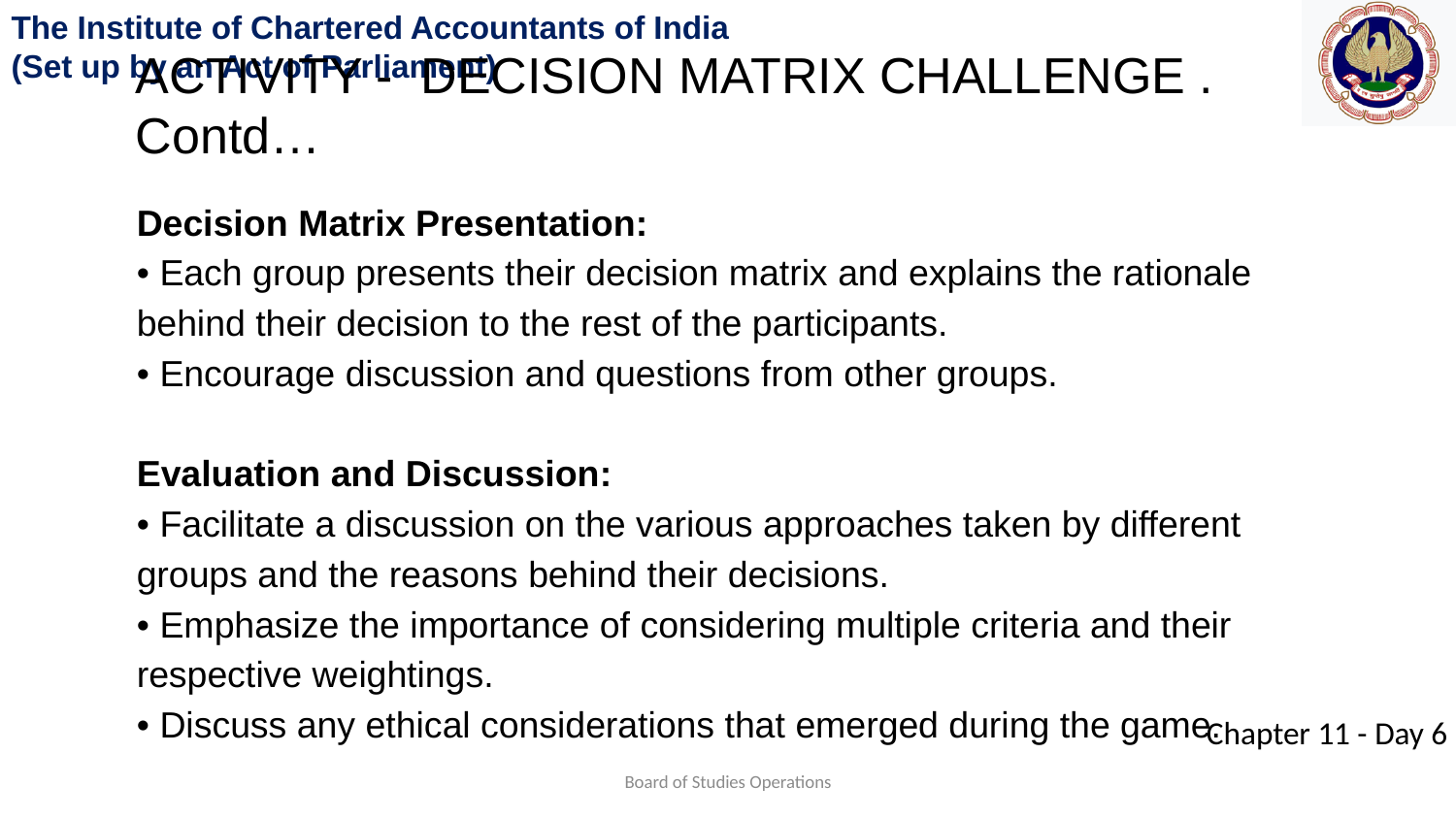

ACTIVITY -  DECISION MATRIX CHALLENGE . Contd…
Decision Matrix Presentation:
• Each group presents their decision matrix and explains the rationale behind their decision to the rest of the participants.
• Encourage discussion and questions from other groups.

Evaluation and Discussion:
• Facilitate a discussion on the various approaches taken by different groups and the reasons behind their decisions.
• Emphasize the importance of considering multiple criteria and their respective weightings.
• Discuss any ethical considerations that emerged during the game.

Board of Studies Operations